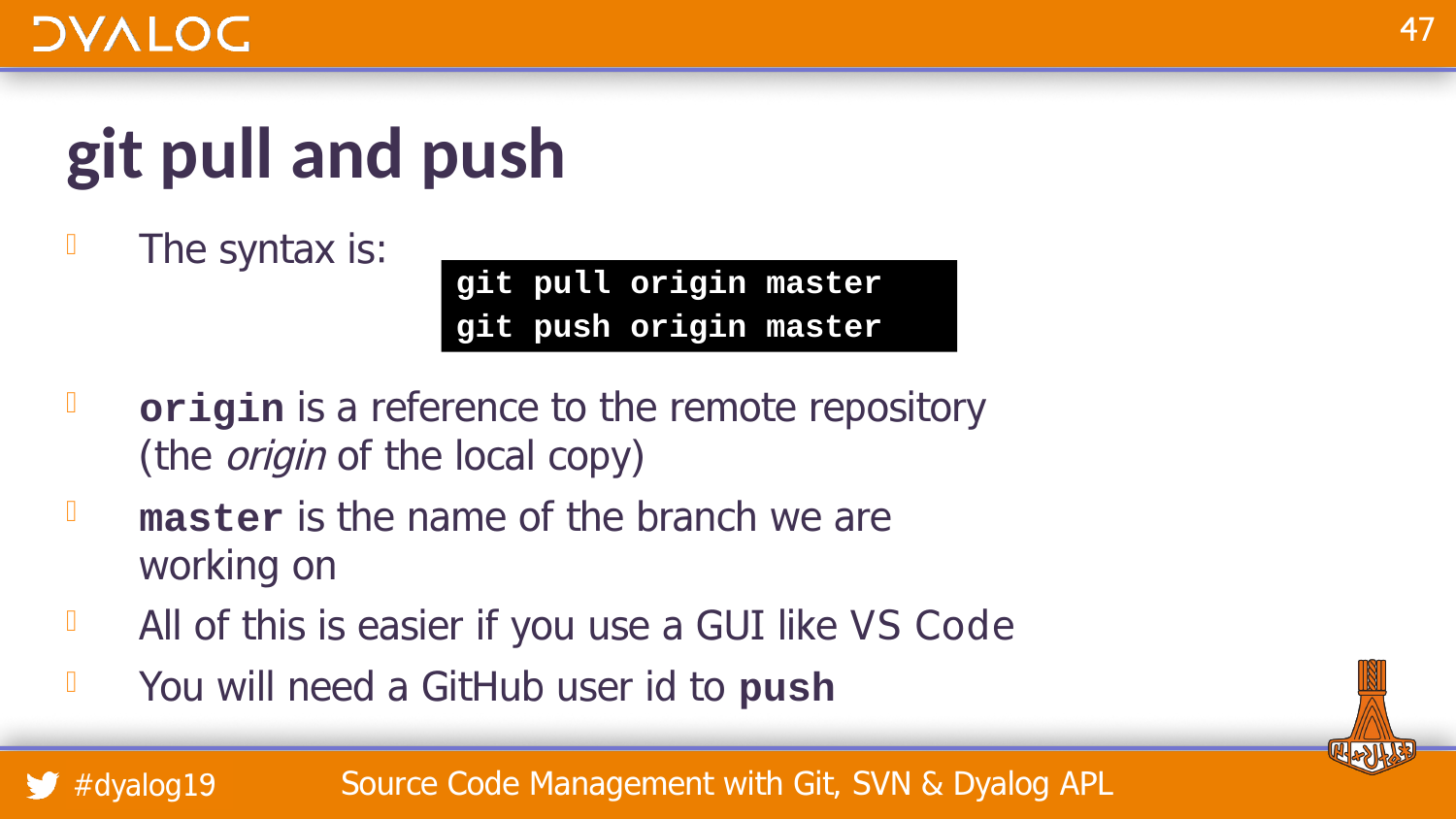

# git pull and push
The syntax is:
origin is a reference to the remote repository (the origin of the local copy)
master is the name of the branch we are working on
All of this is easier if you use a GUI like VS Code
You will need a GitHub user id to push

git pull origin master
git push origin master